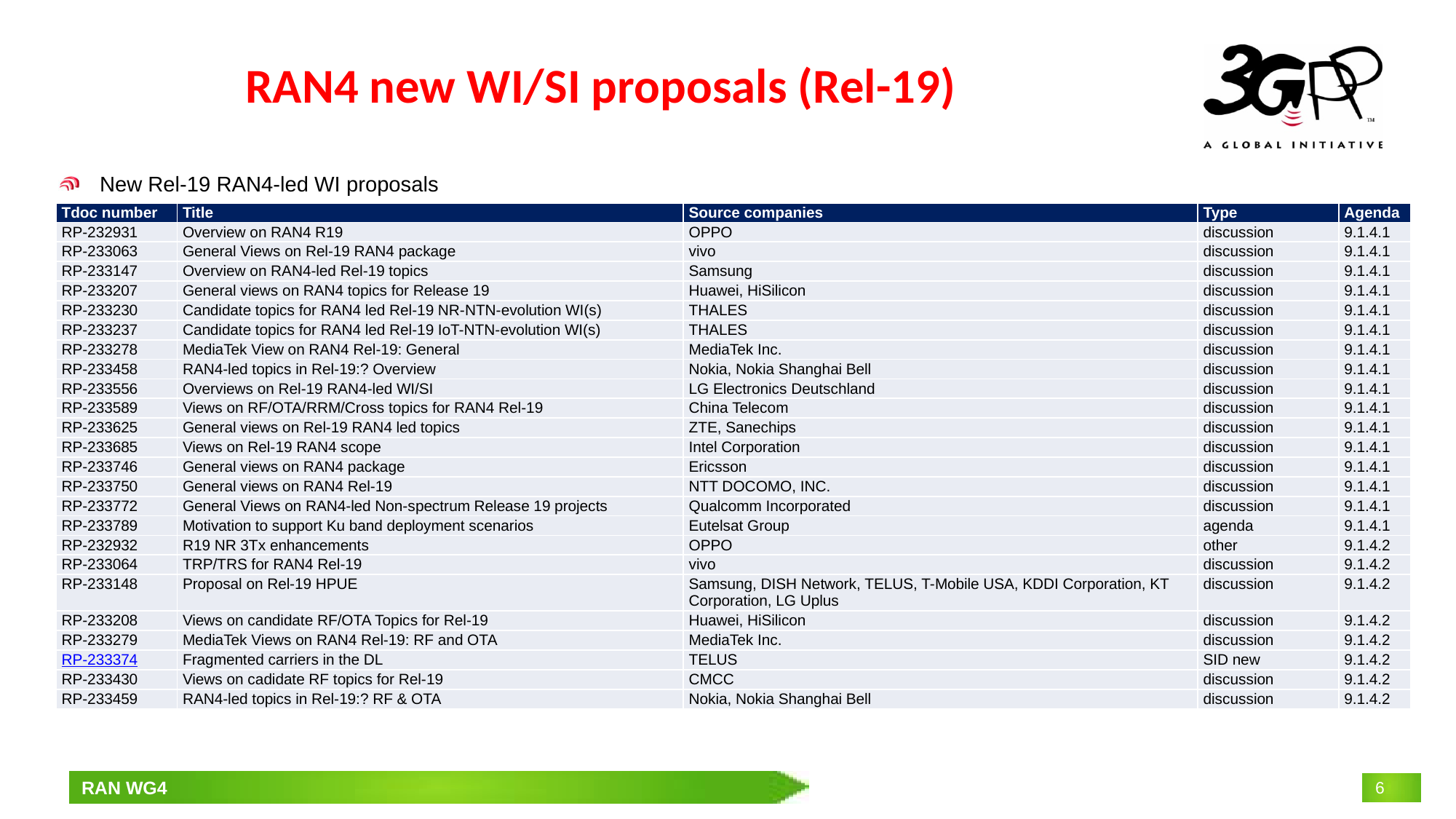

# RAN4 new WI/SI proposals (Rel-19)
New Rel-19 RAN4-led WI proposals

| Tdoc number | Title | Source companies | Type | Agenda |
| --- | --- | --- | --- | --- |
| RP-232931 | Overview on RAN4 R19 | OPPO | discussion | 9.1.4.1 |
| RP-233063 | General Views on Rel-19 RAN4 package | vivo | discussion | 9.1.4.1 |
| RP-233147 | Overview on RAN4-led Rel-19 topics | Samsung | discussion | 9.1.4.1 |
| RP-233207 | General views on RAN4 topics for Release 19 | Huawei, HiSilicon | discussion | 9.1.4.1 |
| RP-233230 | Candidate topics for RAN4 led Rel-19 NR-NTN-evolution WI(s) | THALES | discussion | 9.1.4.1 |
| RP-233237 | Candidate topics for RAN4 led Rel-19 IoT-NTN-evolution WI(s) | THALES | discussion | 9.1.4.1 |
| RP-233278 | MediaTek View on RAN4 Rel-19: General | MediaTek Inc. | discussion | 9.1.4.1 |
| RP-233458 | RAN4-led topics in Rel-19:? Overview | Nokia, Nokia Shanghai Bell | discussion | 9.1.4.1 |
| RP-233556 | Overviews on Rel-19 RAN4-led WI/SI | LG Electronics Deutschland | discussion | 9.1.4.1 |
| RP-233589 | Views on RF/OTA/RRM/Cross topics for RAN4 Rel-19 | China Telecom | discussion | 9.1.4.1 |
| RP-233625 | General views on Rel-19 RAN4 led topics | ZTE, Sanechips | discussion | 9.1.4.1 |
| RP-233685 | Views on Rel-19 RAN4 scope | Intel Corporation | discussion | 9.1.4.1 |
| RP-233746 | General views on RAN4 package | Ericsson | discussion | 9.1.4.1 |
| RP-233750 | General views on RAN4 Rel-19 | NTT DOCOMO, INC. | discussion | 9.1.4.1 |
| RP-233772 | General Views on RAN4-led Non-spectrum Release 19 projects | Qualcomm Incorporated | discussion | 9.1.4.1 |
| RP-233789 | Motivation to support Ku band deployment scenarios | Eutelsat Group | agenda | 9.1.4.1 |
| RP-232932 | R19 NR 3Tx enhancements | OPPO | other | 9.1.4.2 |
| RP-233064 | TRP/TRS for RAN4 Rel-19 | vivo | discussion | 9.1.4.2 |
| RP-233148 | Proposal on Rel-19 HPUE | Samsung, DISH Network, TELUS, T-Mobile USA, KDDI Corporation, KT Corporation, LG Uplus | discussion | 9.1.4.2 |
| RP-233208 | Views on candidate RF/OTA Topics for Rel-19 | Huawei, HiSilicon | discussion | 9.1.4.2 |
| RP-233279 | MediaTek Views on RAN4 Rel-19: RF and OTA | MediaTek Inc. | discussion | 9.1.4.2 |
| RP-233374 | Fragmented carriers in the DL | TELUS | SID new | 9.1.4.2 |
| RP-233430 | Views on cadidate RF topics for Rel-19 | CMCC | discussion | 9.1.4.2 |
| RP-233459 | RAN4-led topics in Rel-19:? RF & OTA | Nokia, Nokia Shanghai Bell | discussion | 9.1.4.2 |